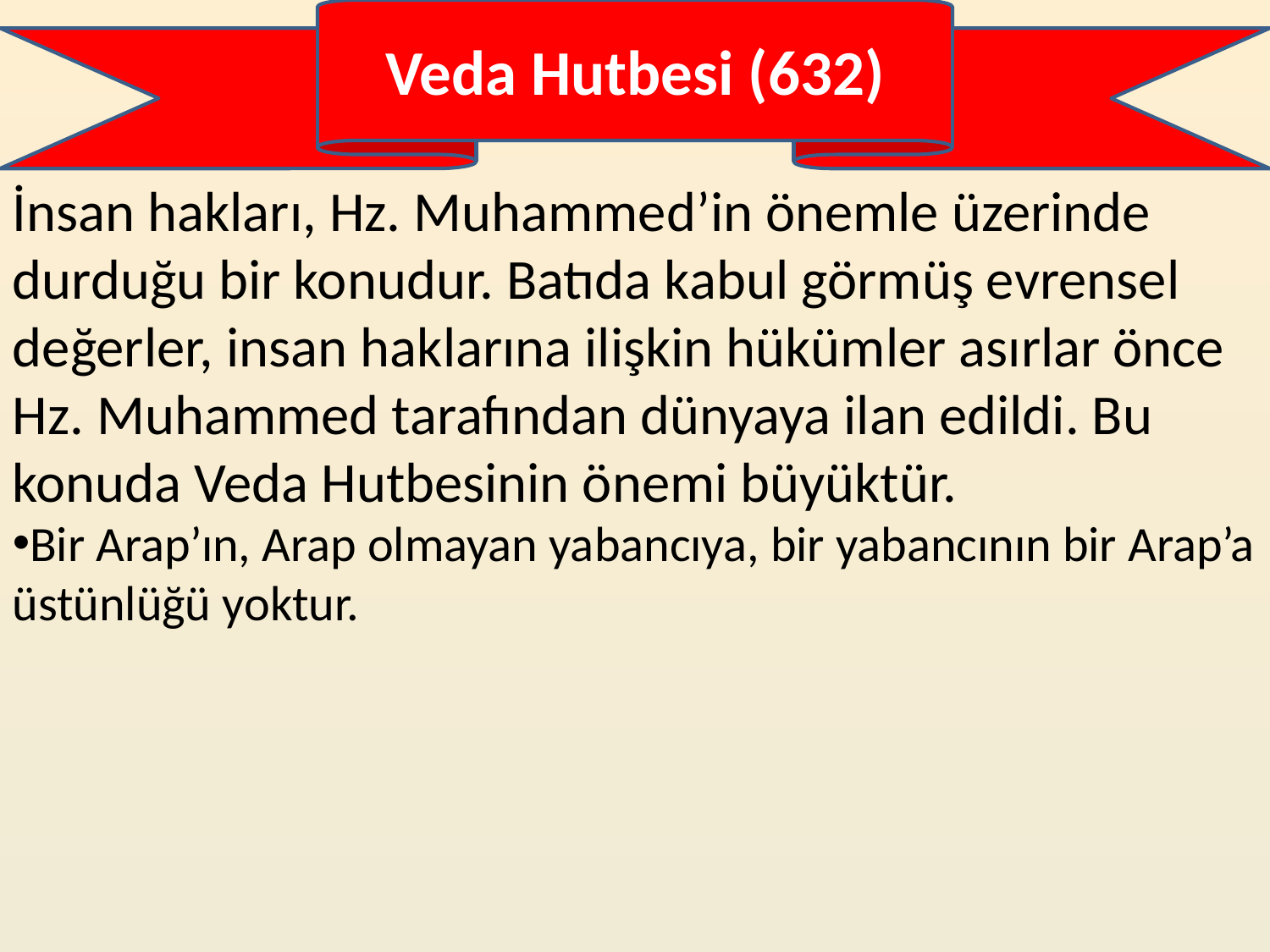

Veda Hutbesi (632)
İnsan hakları, Hz. Muhammed’in önemle üzerinde durduğu bir konudur. Batıda kabul görmüş evrensel değerler, insan haklarına ilişkin hükümler asırlar önce Hz. Muhammed tarafından dünyaya ilan edildi. Bu konuda Veda Hutbesinin önemi büyüktür.
Bir Arap’ın, Arap olmayan yabancıya, bir yabancının bir Arap’a üstünlüğü yoktur.